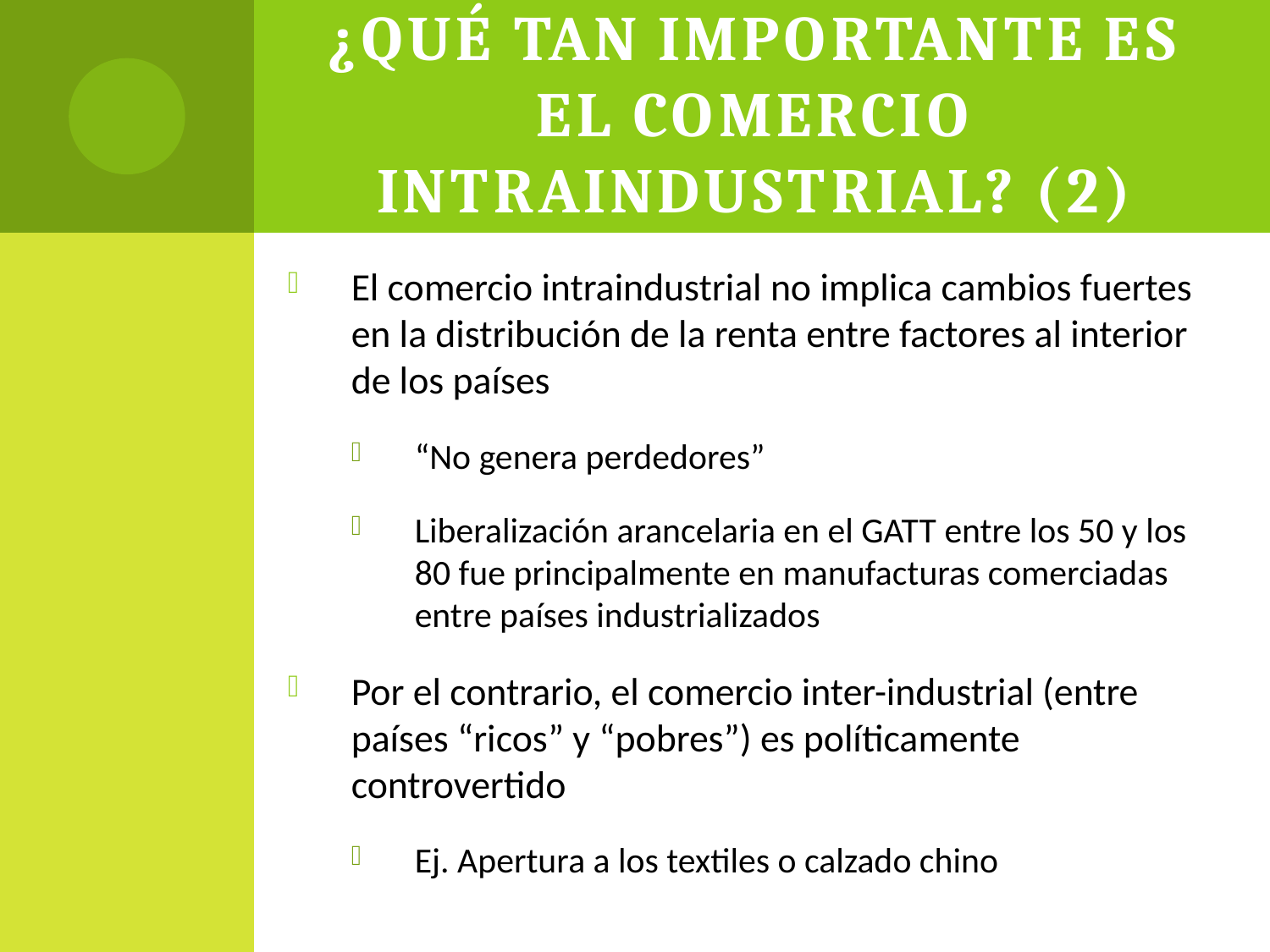

# ¿Qué tan importante es el comercio intraindustrial? (2)
El comercio intraindustrial no implica cambios fuertes en la distribución de la renta entre factores al interior de los países
“No genera perdedores”
Liberalización arancelaria en el GATT entre los 50 y los 80 fue principalmente en manufacturas comerciadas entre países industrializados
Por el contrario, el comercio inter-industrial (entre países “ricos” y “pobres”) es políticamente controvertido
Ej. Apertura a los textiles o calzado chino